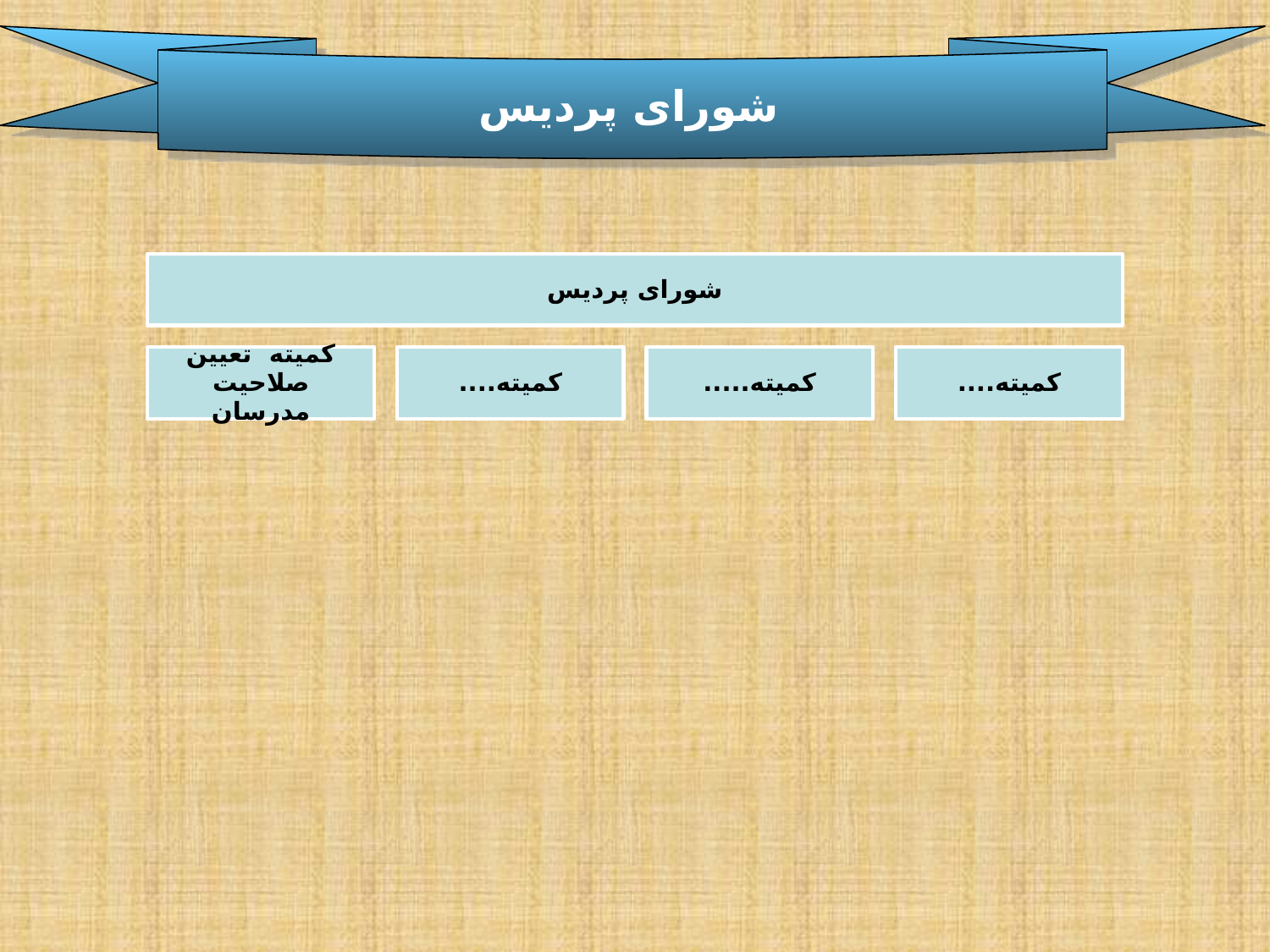

شورای پردیس
شورای پردیس
کمیته.....
کمیته....
کمیته....